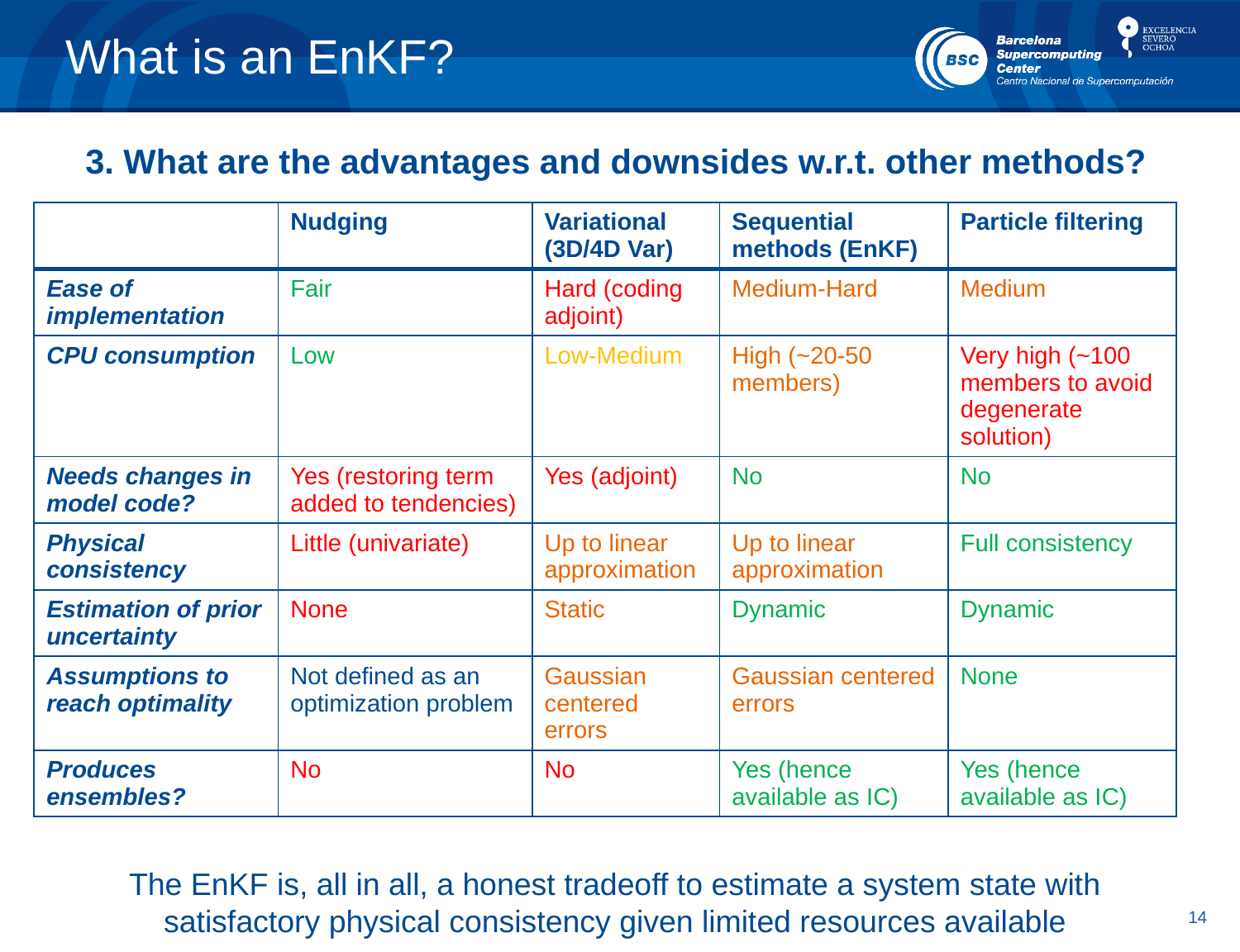

# What is an EnKF?
3. What are the advantages and downsides w.r.t. other methods?

|  | Nudging | Variational (3D/4D Var) | Sequential methods (EnKF) | Particle filtering |
| --- | --- | --- | --- | --- |
| Ease of implementation | Fair | Hard (coding adjoint) | Medium-Hard | Medium |
| CPU consumption | Low | Low-Medium | High (~20-50 members) | Very high (~100 members to avoid degenerate solution) |
| Needs changes in model code? | Yes (restoring term added to tendencies) | Yes (adjoint) | No | No |
| Physical consistency | Little (univariate) | Up to linear approximation | Up to linear approximation | Full consistency |
| Estimation of prior uncertainty | None | Static | Dynamic | Dynamic |
| Assumptions to reach optimality | Not defined as an optimization problem | Gaussian centered errors | Gaussian centered errors | None |
| Produces ensembles? | No | No | Yes (hence available as IC) | Yes (hence available as IC) |
The EnKF is, all in all, a honest tradeoff to estimate a system state with satisfactory physical consistency given limited resources available